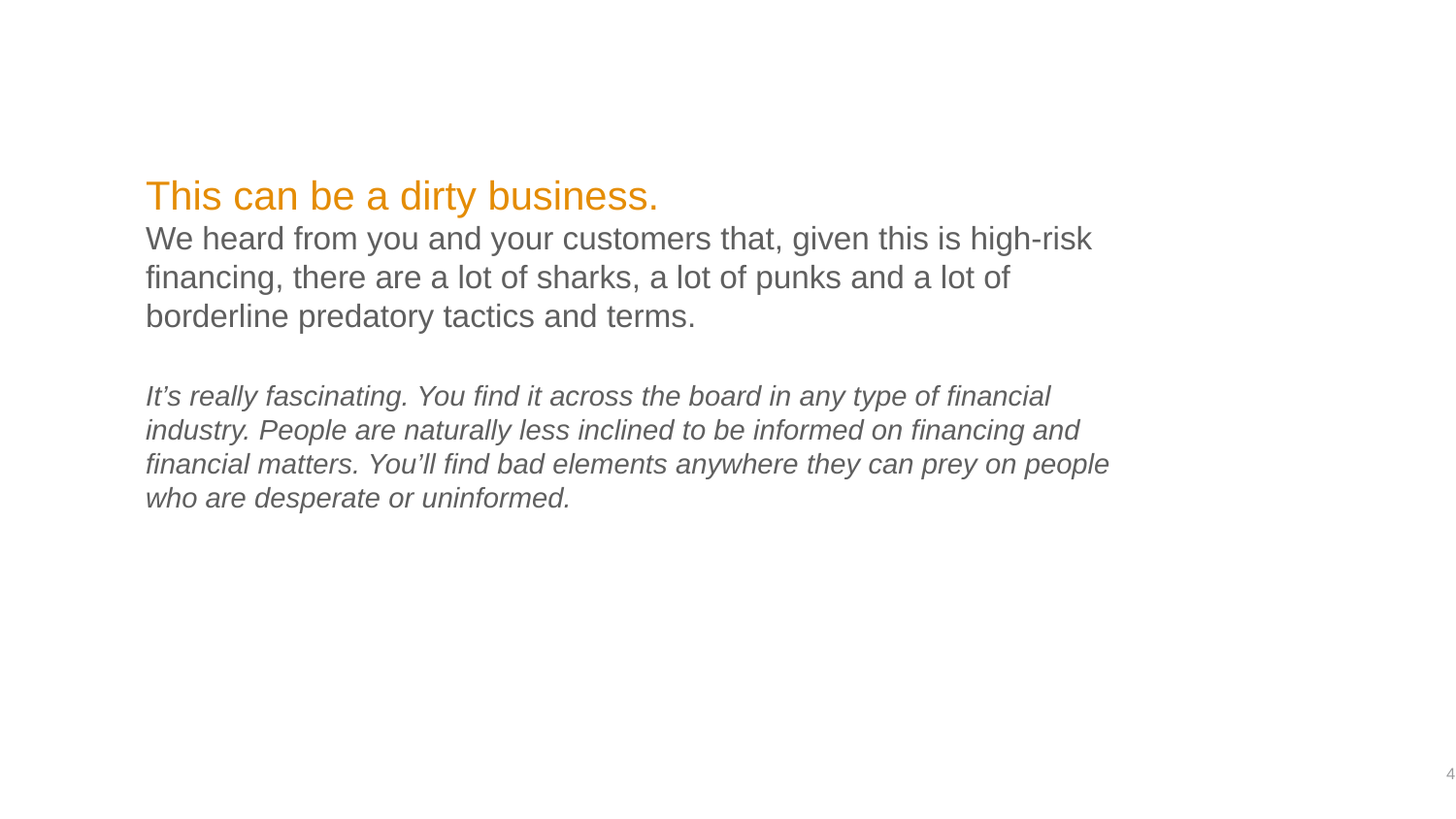

This can be a dirty business.
We heard from you and your customers that, given this is high-risk financing, there are a lot of sharks, a lot of punks and a lot of borderline predatory tactics and terms.

It’s really fascinating. You find it across the board in any type of financial industry. People are naturally less inclined to be informed on financing and financial matters. You’ll find bad elements anywhere they can prey on people who are desperate or uninformed.